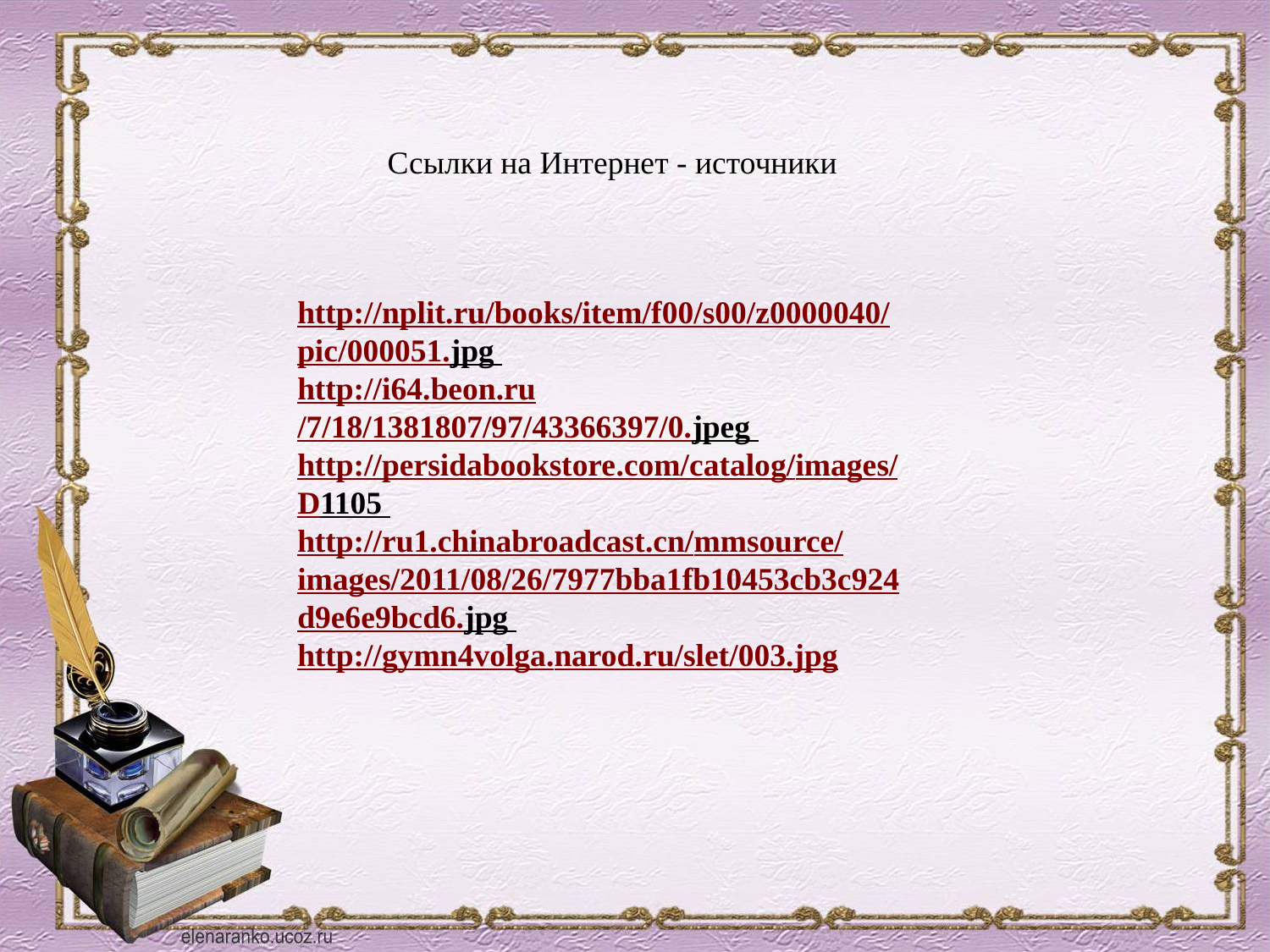

Ссылки на Интернет - источники
http://nplit.ru/books/item/f00/s00/z0000040/pic/000051.jpg
http://i64.beon.ru/7/18/1381807/97/43366397/0.jpeg
http://persidabookstore.com/catalog/images/D1105
http://ru1.chinabroadcast.cn/mmsource/images/2011/08/26/7977bba1fb10453cb3c924d9e6e9bcd6.jpg
http://gymn4volga.narod.ru/slet/003.jpg